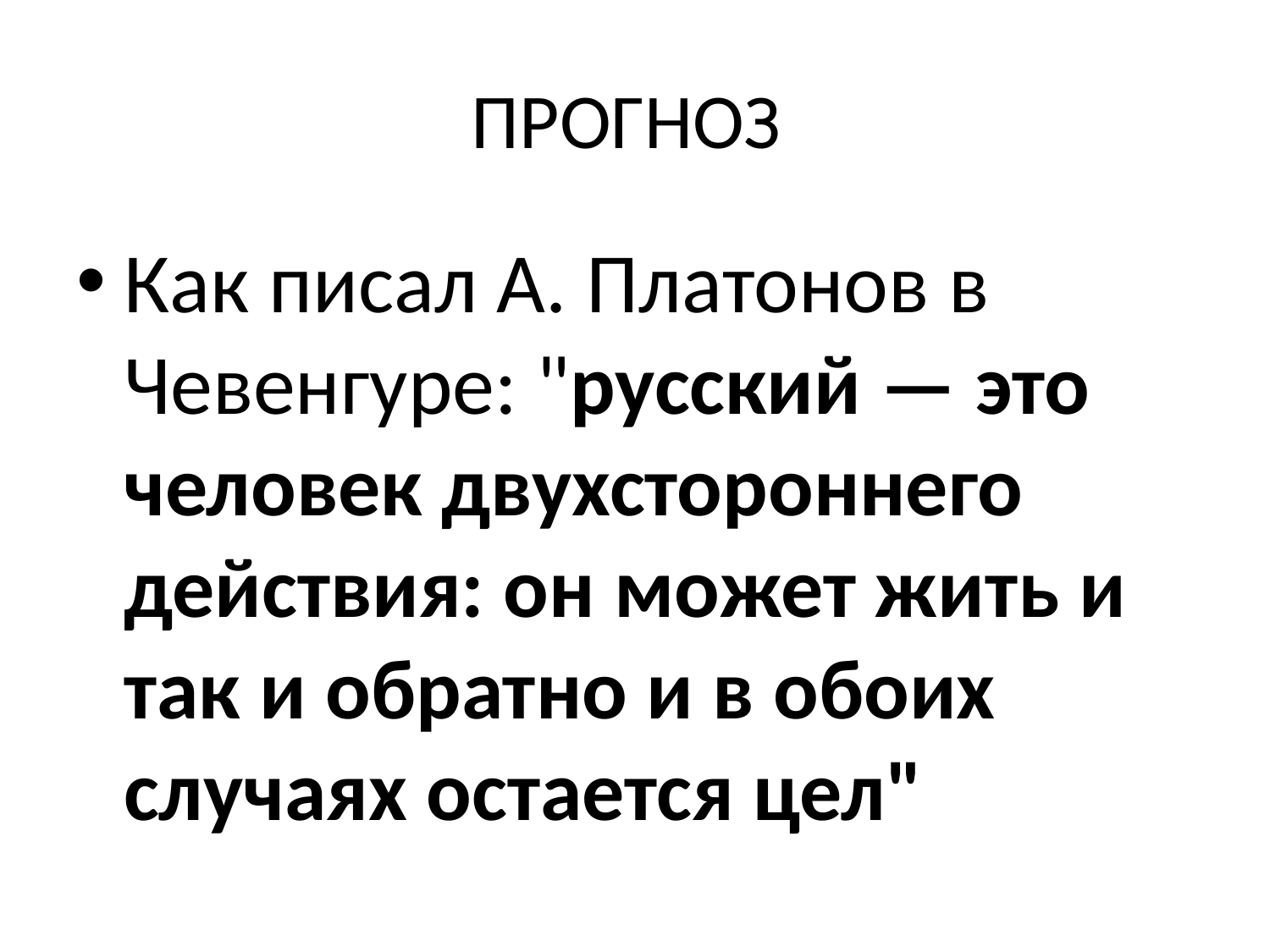

# ПРОГНОЗ
Как писал А. Платонов в Чевенгуре: "русский — это человек двухстороннего действия: он может жить и так и обратно и в обоих случаях остается цел"